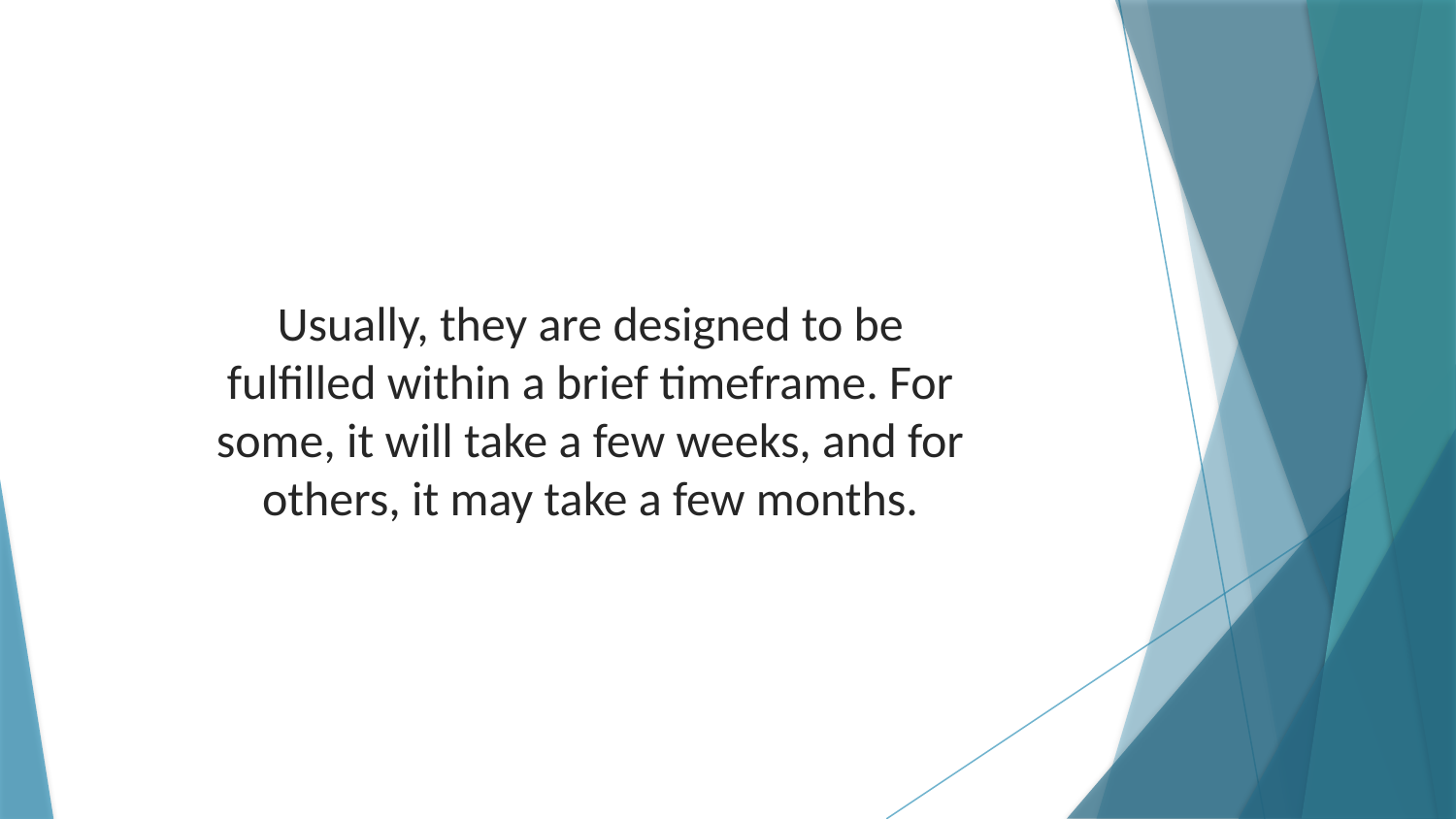

Usually, they are designed to be fulfilled within a brief timeframe. For some, it will take a few weeks, and for others, it may take a few months.